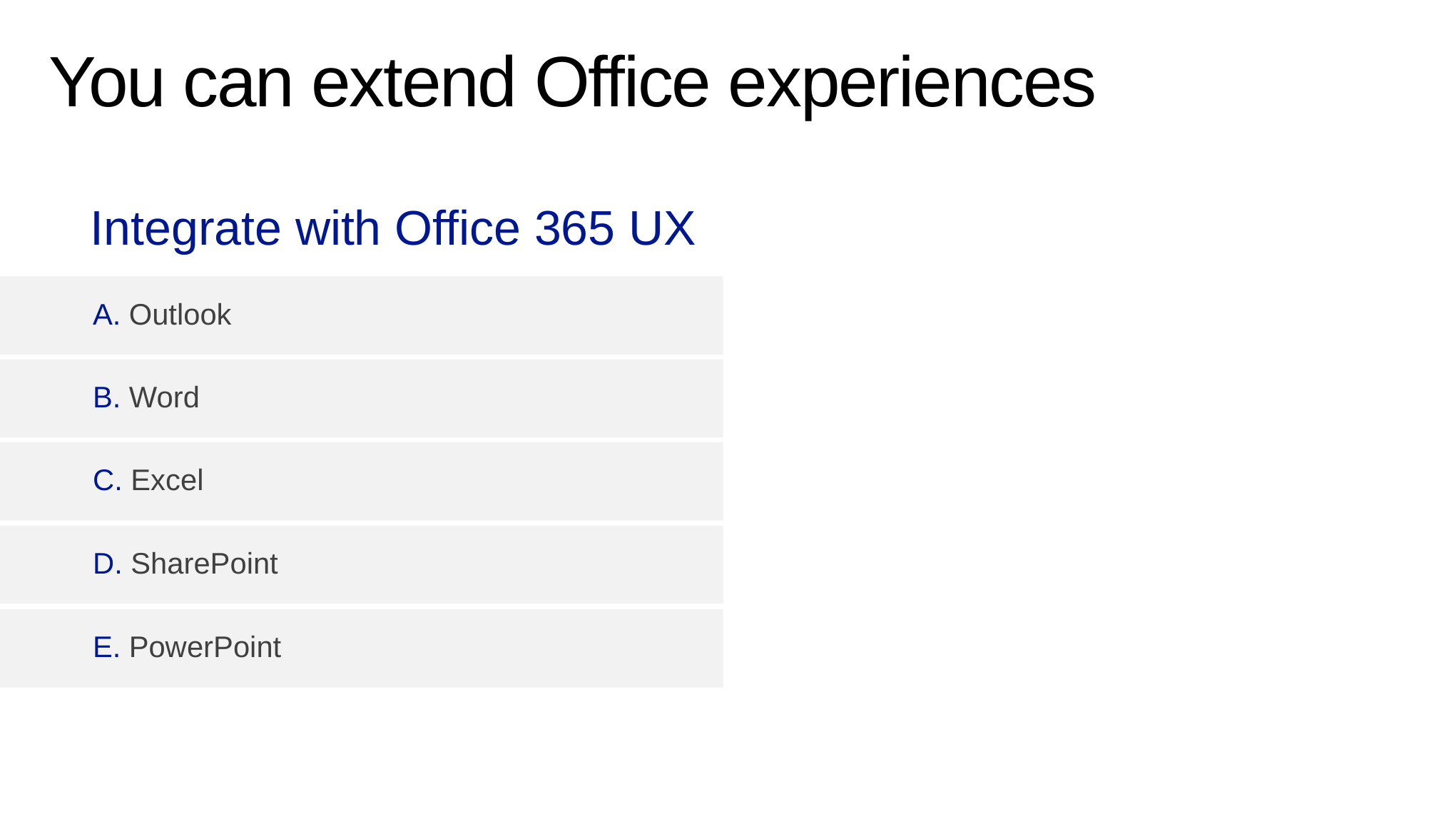

# You can extend Office experiences

Integrate with Office 365 UX

A. Outlook

B. Word

C. Excel

D. SharePoint

E. PowerPoint